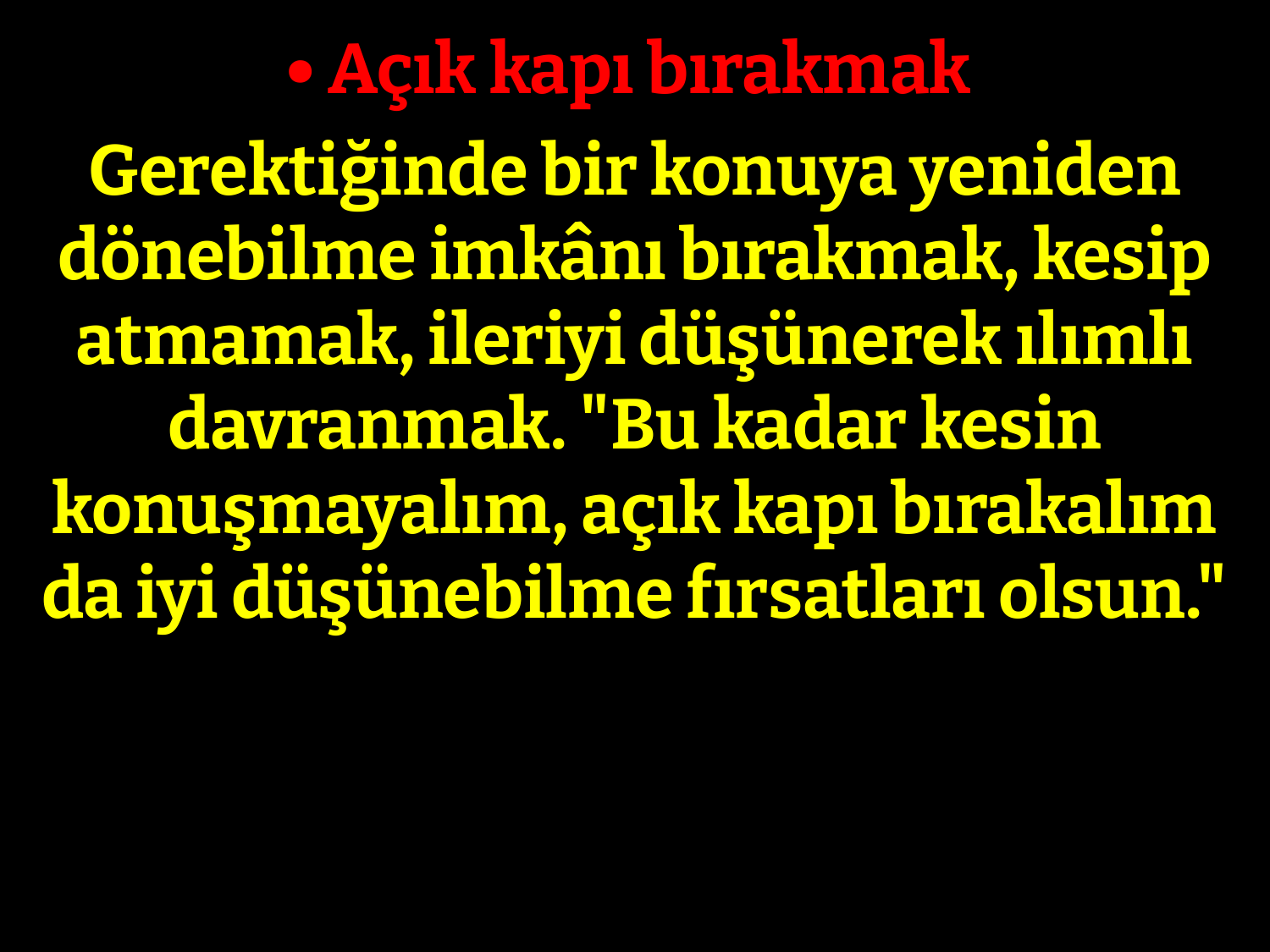

• Açık kapı bırakmak
Gerektiğinde bir konuya yeniden dönebilme imkânı bırakmak, kesip atmamak, ileriyi düşünerek ılımlı davranmak. "Bu kadar kesin konuşmayalım, açık kapı bırakalım da iyi düşünebilme fırsatları olsun."
#